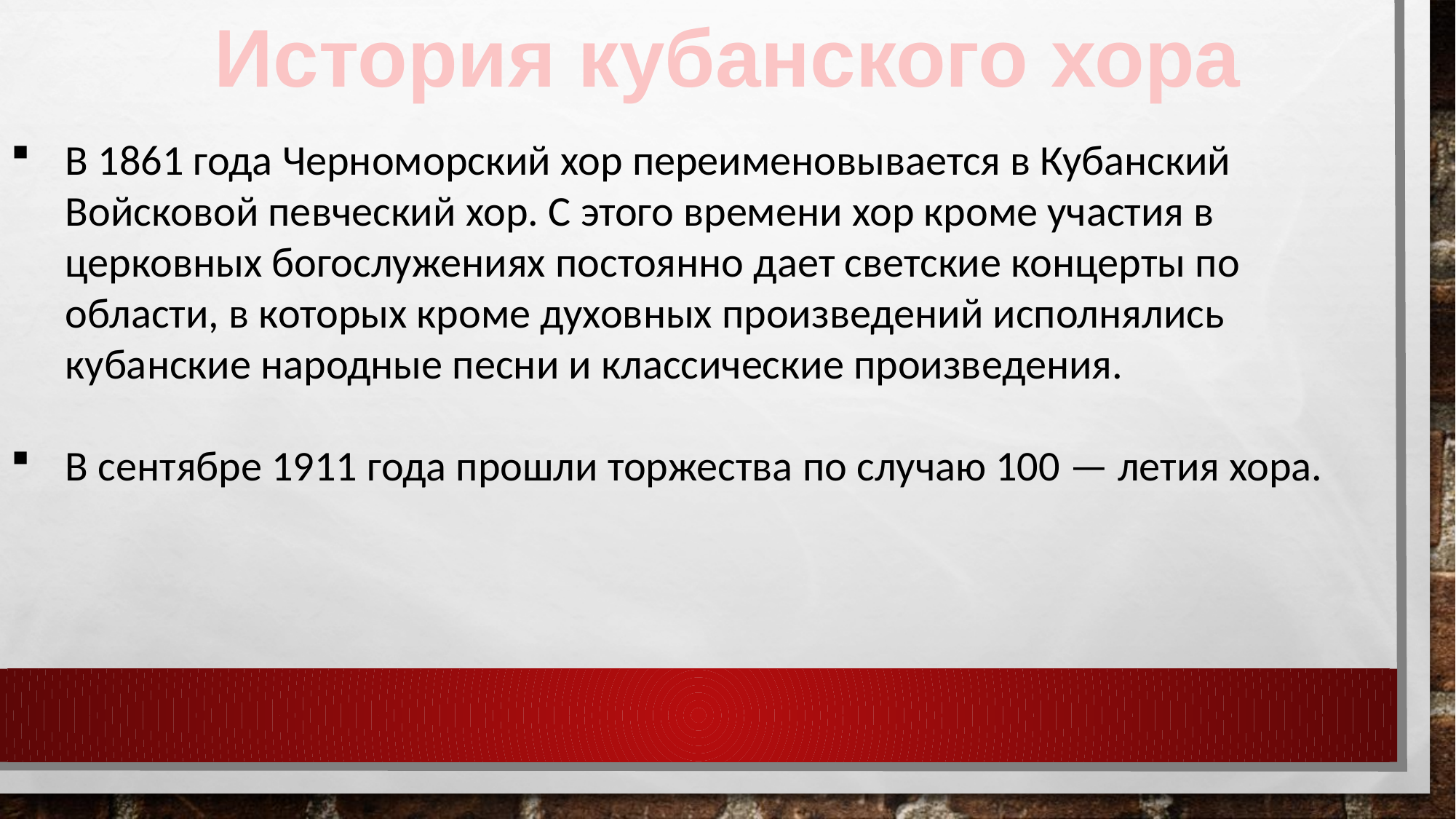

История кубанского хора
В 1861 года Черноморский хор переименовывается в Кубанский Войсковой певческий хор. С этого времени хор кроме участия в церковных богослужениях постоянно дает светские концерты по области, в которых кроме духовных произведений исполнялись кубанские народные песни и классические произведения.

В сентябре 1911 года прошли торжества по случаю 100 — летия хора.